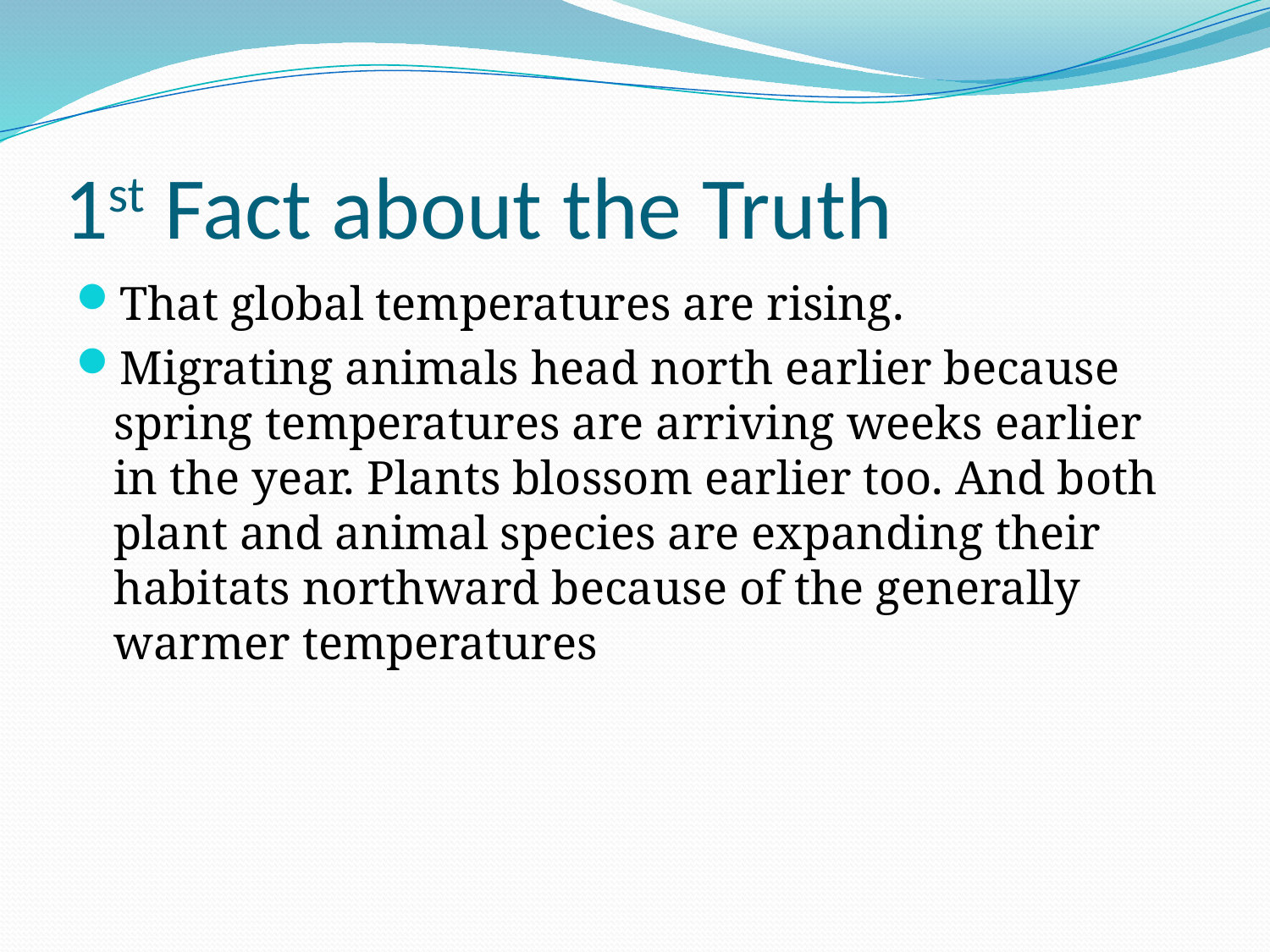

# 1st Fact about the Truth
That global temperatures are rising.
Migrating animals head north earlier because spring temperatures are arriving weeks earlier in the year. Plants blossom earlier too. And both plant and animal species are expanding their habitats northward because of the generally warmer temperatures